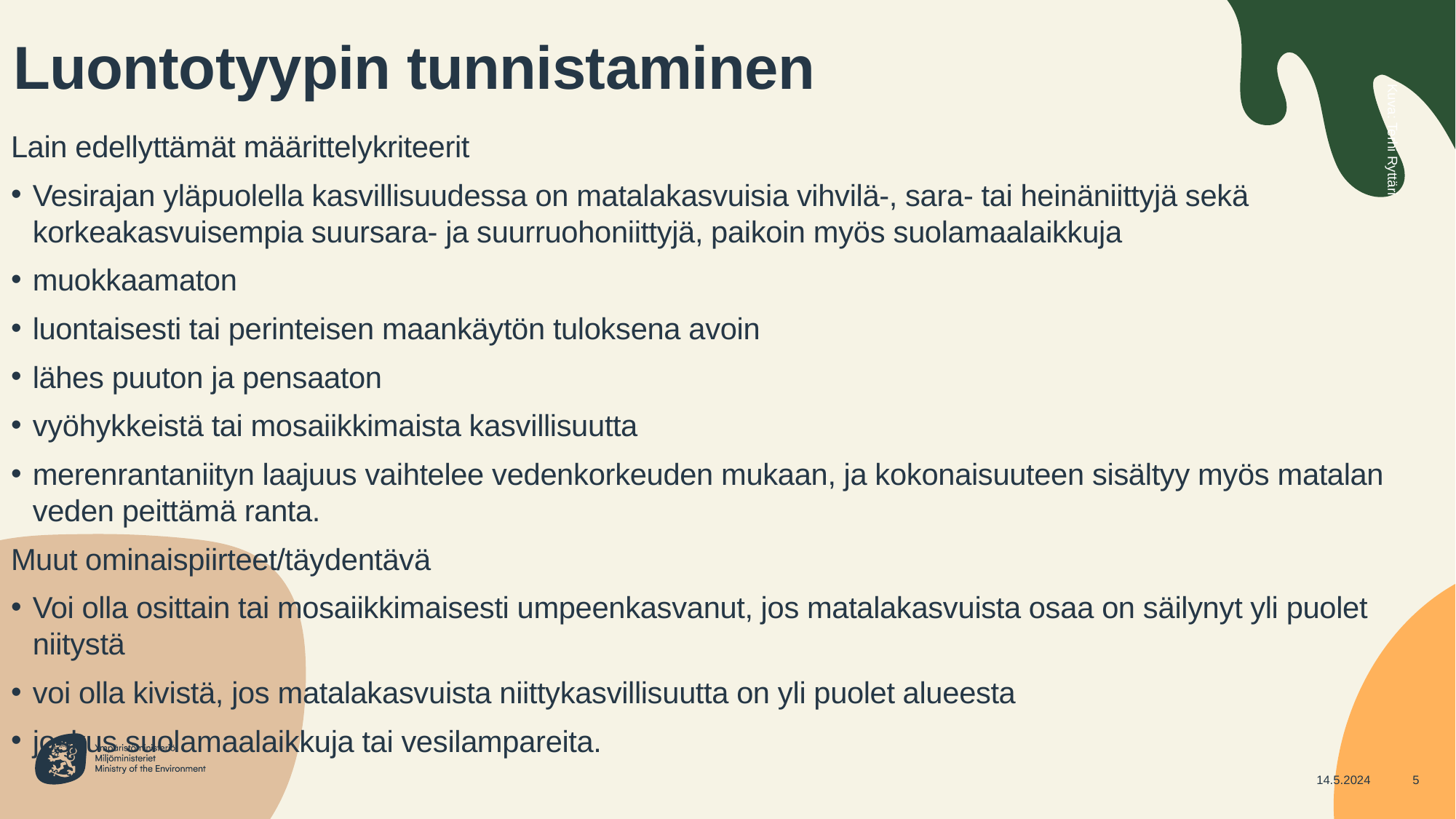

# Luontotyypin tunnistaminen

Lain edellyttämät määrittelykriteerit
Vesirajan yläpuolella kasvillisuudessa on matalakasvuisia vihvilä-, sara- tai heinäniittyjä sekä korkeakasvuisempia suursara- ja suurruohoniittyjä, paikoin myös suolamaalaikkuja
muokkaamaton
luontaisesti tai perinteisen maankäytön tuloksena avoin
lähes puuton ja pensaaton
vyöhykkeistä tai mosaiikkimaista kasvillisuutta
merenrantaniityn laajuus vaihtelee vedenkorkeuden mukaan, ja kokonaisuuteen sisältyy myös matalan veden peittämä ranta.
Muut ominaispiirteet/täydentävä
Voi olla osittain tai mosaiikkimaisesti umpeenkasvanut, jos matalakasvuista osaa on säilynyt yli puolet niitystä
voi olla kivistä, jos matalakasvuista niittykasvillisuutta on yli puolet alueesta
joskus suolamaalaikkuja tai vesilampareita.
Kuva: Terhi Ryttäri
14.5.2024
5